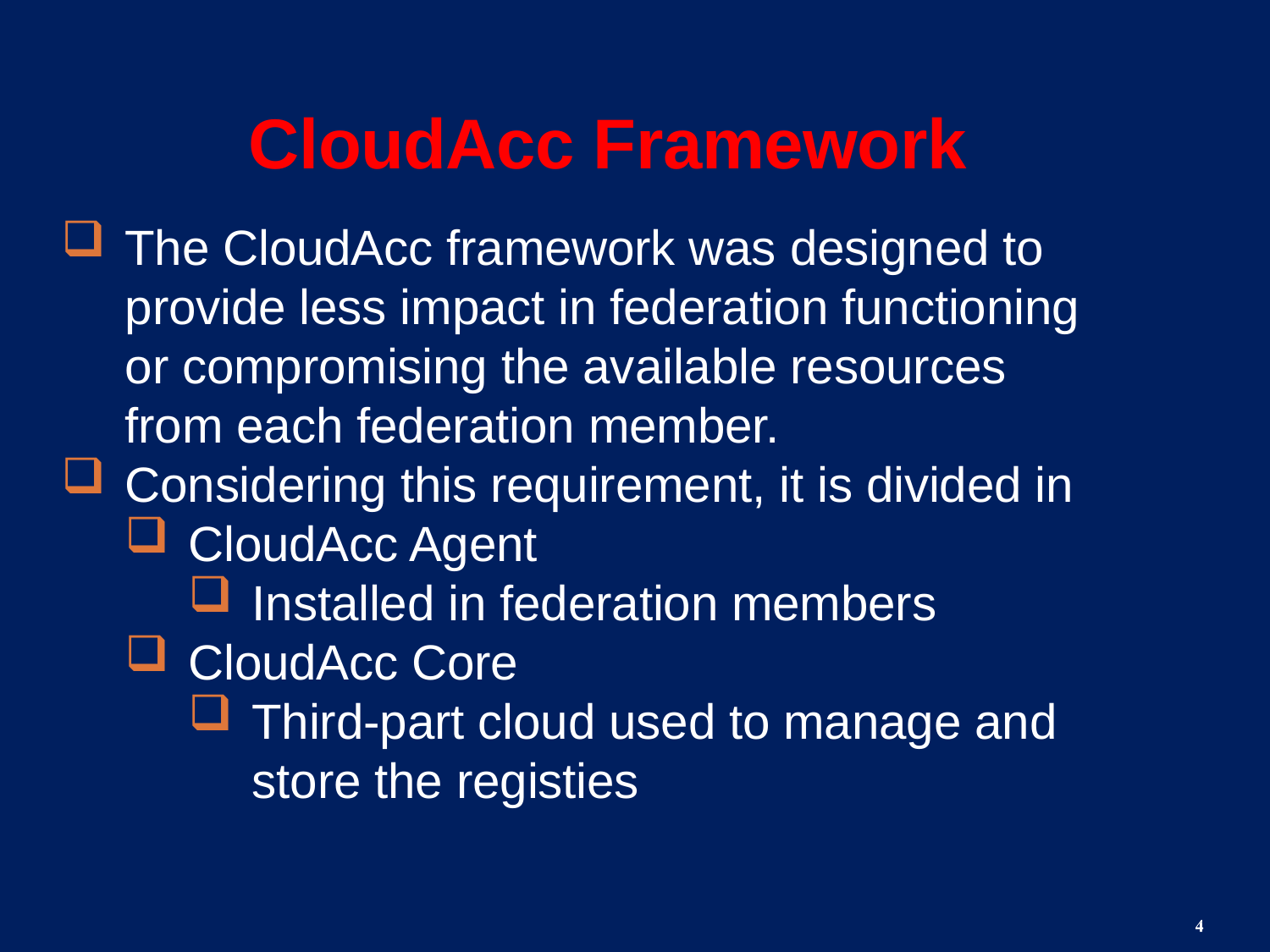

CloudAcc Framework
The CloudAcc framework was designed to provide less impact in federation functioning or compromising the available resources from each federation member.
Considering this requirement, it is divided in
CloudAcc Agent
Installed in federation members
CloudAcc Core
Third-part cloud used to manage and store the registies